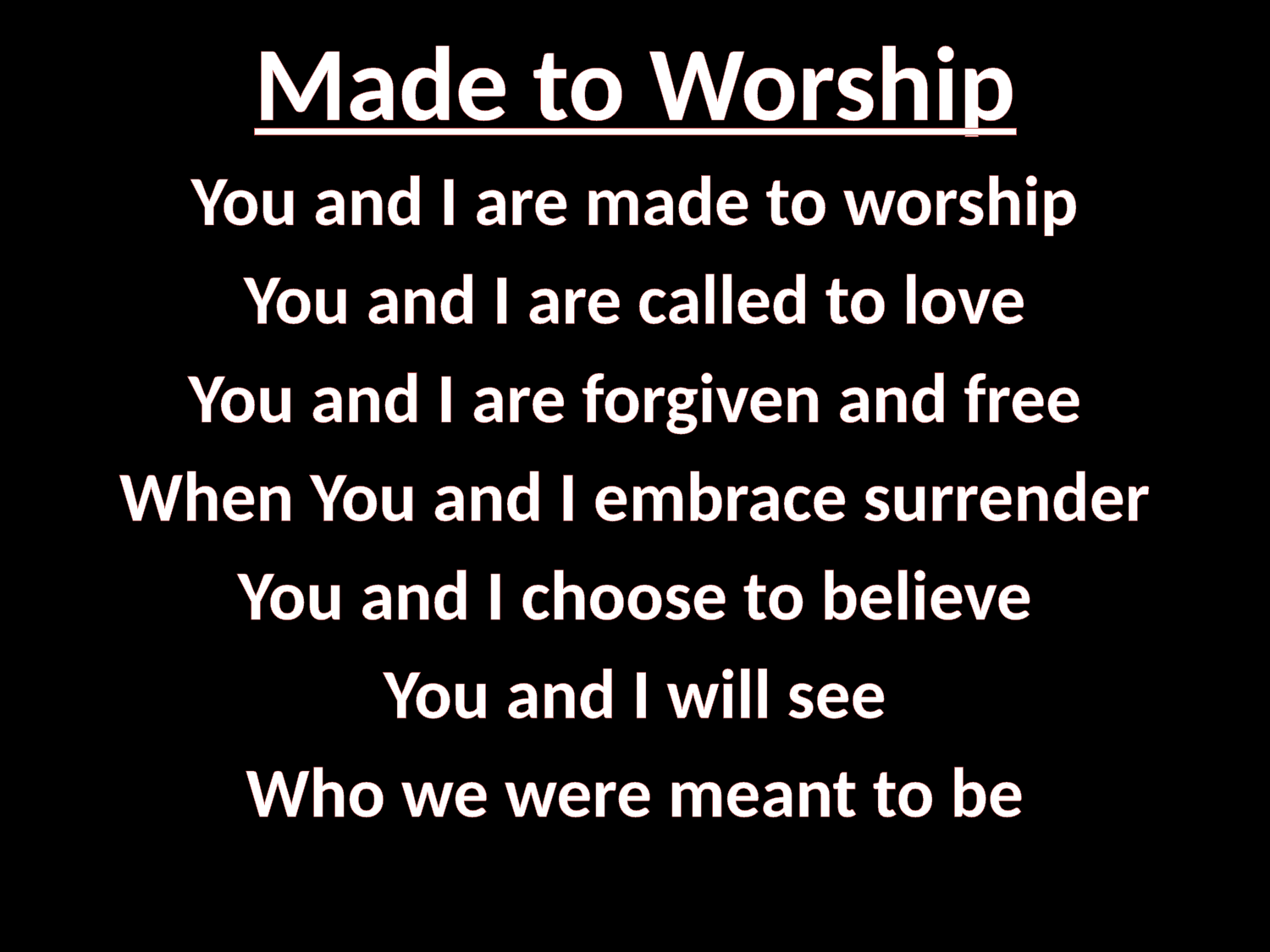

# Made to Worship
You and I are made to worship
You and I are called to love
You and I are forgiven and free
When You and I embrace surrender
You and I choose to believe
You and I will see
Who we were meant to be